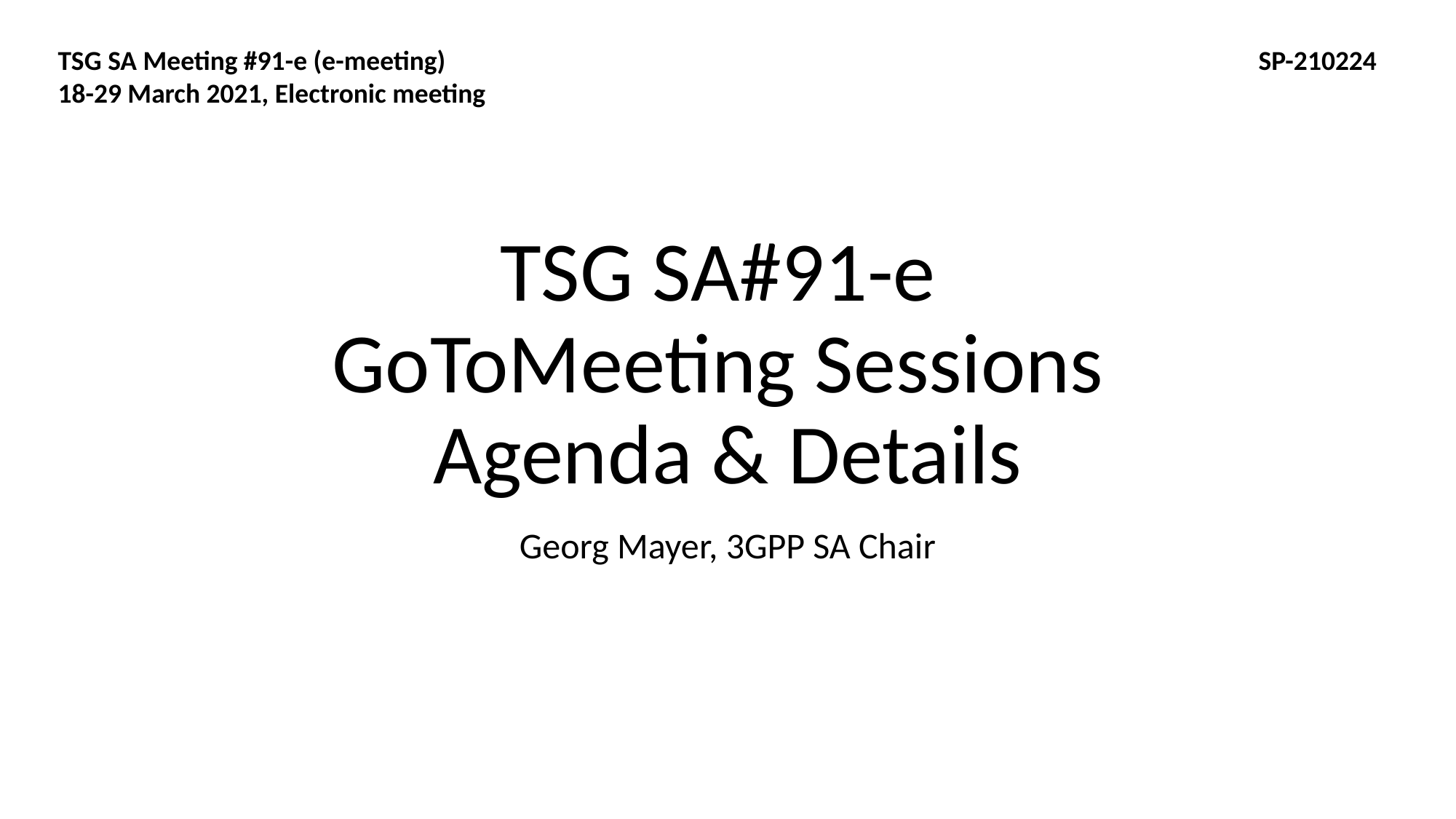

TSG SA Meeting #91-e (e-meeting)								SP-210224
18-29 March 2021, Electronic meeting
# TSG SA#91-e GoToMeeting Sessions Agenda & Details
Georg Mayer, 3GPP SA Chair